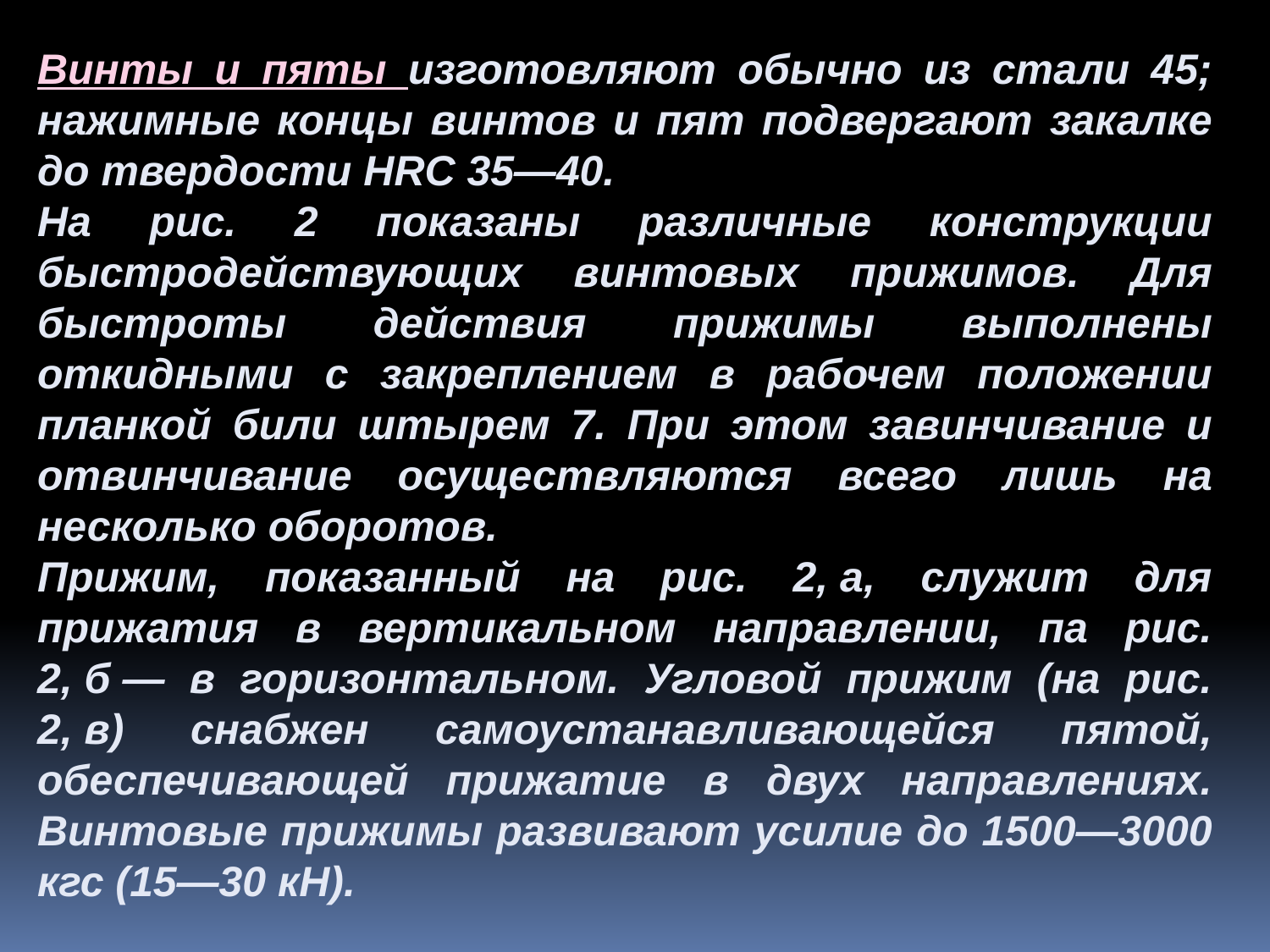

Винты и пяты изготовляют обычно из стали 45; нажимные концы винтов и пят подвергают закалке до твердости HRC 35—40.
На рис. 2 показаны различные конструкции быстродействующих винтовых прижимов. Для быстроты действия прижимы выполнены откидными с закреплением в рабочем положении планкой били штырем 7. При этом завинчивание и отвинчивание осуществляются всего лишь на несколько оборотов.
Прижим, показанный на рис. 2, а, служит для прижатия в вертикальном направлении, па рис. 2, б — в горизонтальном. Угловой прижим (на рис. 2, в) снабжен самоустанавливающейся пятой, обеспечивающей прижа­тие в двух направлениях. Винтовые прижимы развивают усилие до 1500—3000 кгс (15—30 кН).